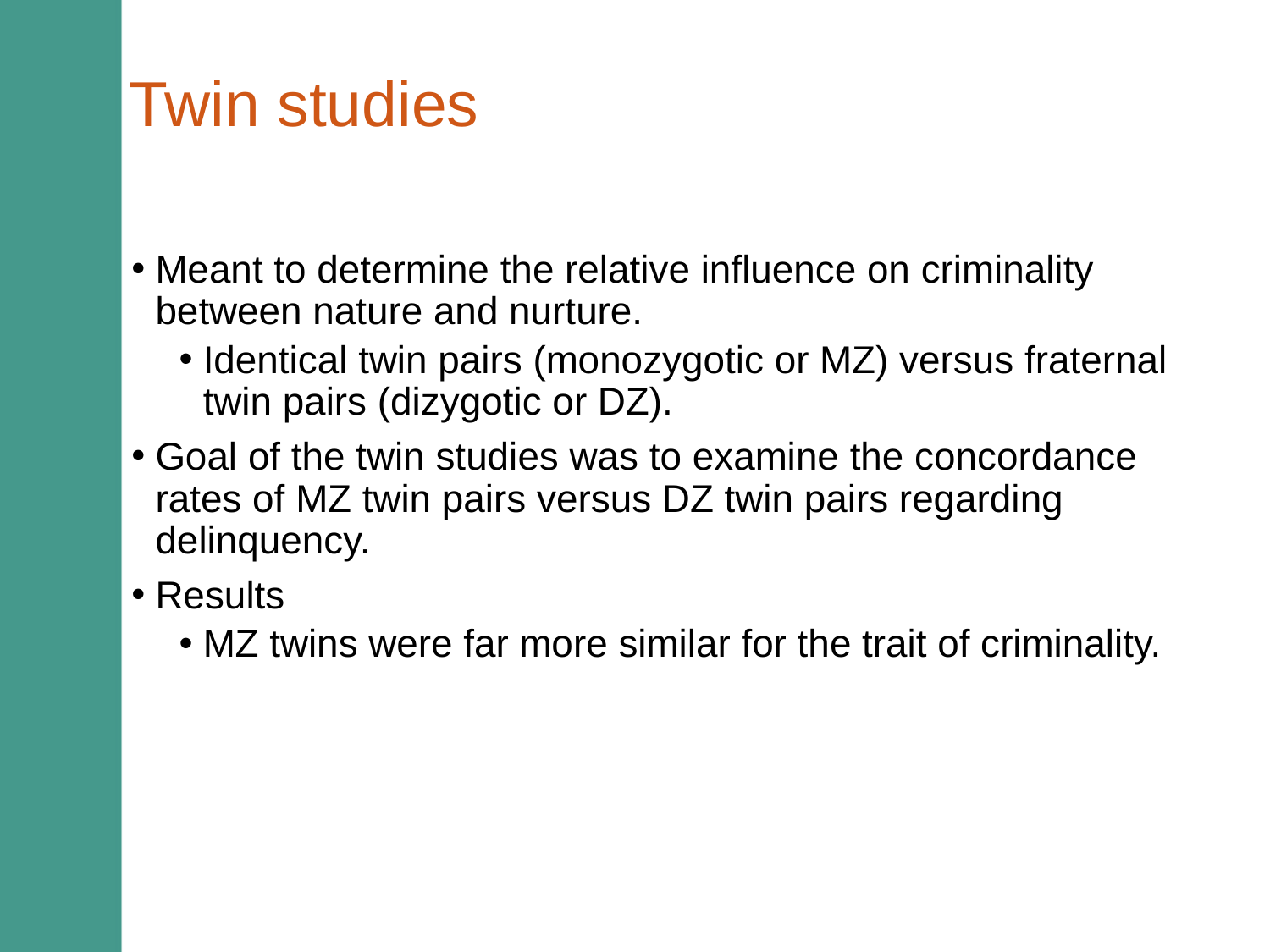

# Twin studies
Meant to determine the relative influence on criminality between nature and nurture.
Identical twin pairs (monozygotic or MZ) versus fraternal twin pairs (dizygotic or DZ).
Goal of the twin studies was to examine the concordance rates of MZ twin pairs versus DZ twin pairs regarding delinquency.
Results
MZ twins were far more similar for the trait of criminality.